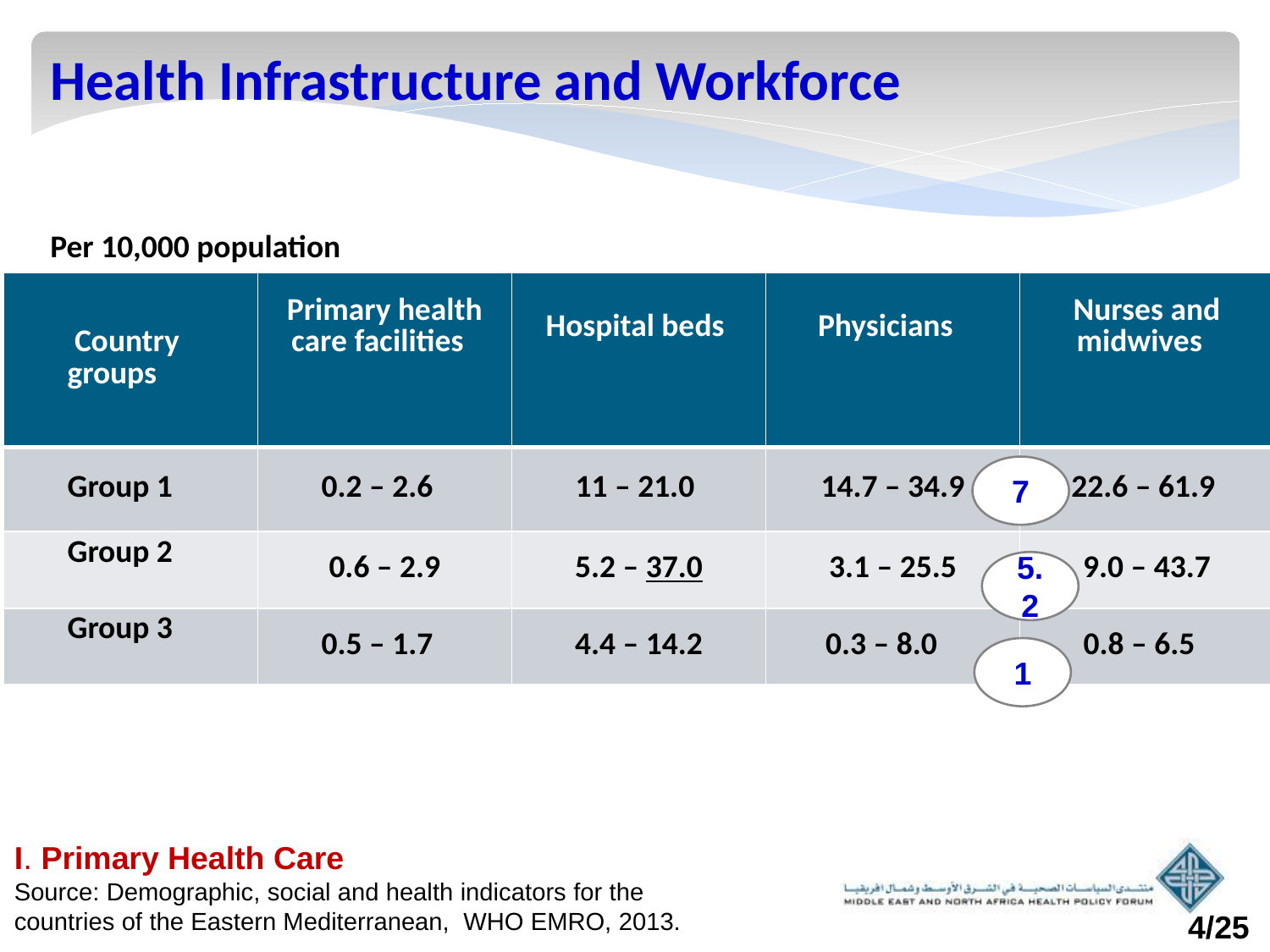

Health Infrastructure and Workforce

Per 10,000 population
| Country groups | Primary health care facilities | Hospital beds | Physicians | Nurses and midwives |
| --- | --- | --- | --- | --- |
| Group 1 | 0.2 – 2.6 | 11 – 21.0 | 14.7 – 34.9 | 22.6 – 61.9 |
| Group 2 | 0.6 – 2.9 | 5.2 – 37.0 | 3.1 – 25.5 | 9.0 – 43.7 |
| Group 3 | 0.5 – 1.7 | 4.4 – 14.2 | 0.3 – 8.0 | 0.8 – 6.5 |
7
5.2
1
I. Primary Health Care
Source: Demographic, social and health indicators for the
countries of the Eastern Mediterranean,  WHO EMRO, 2013.
4/25